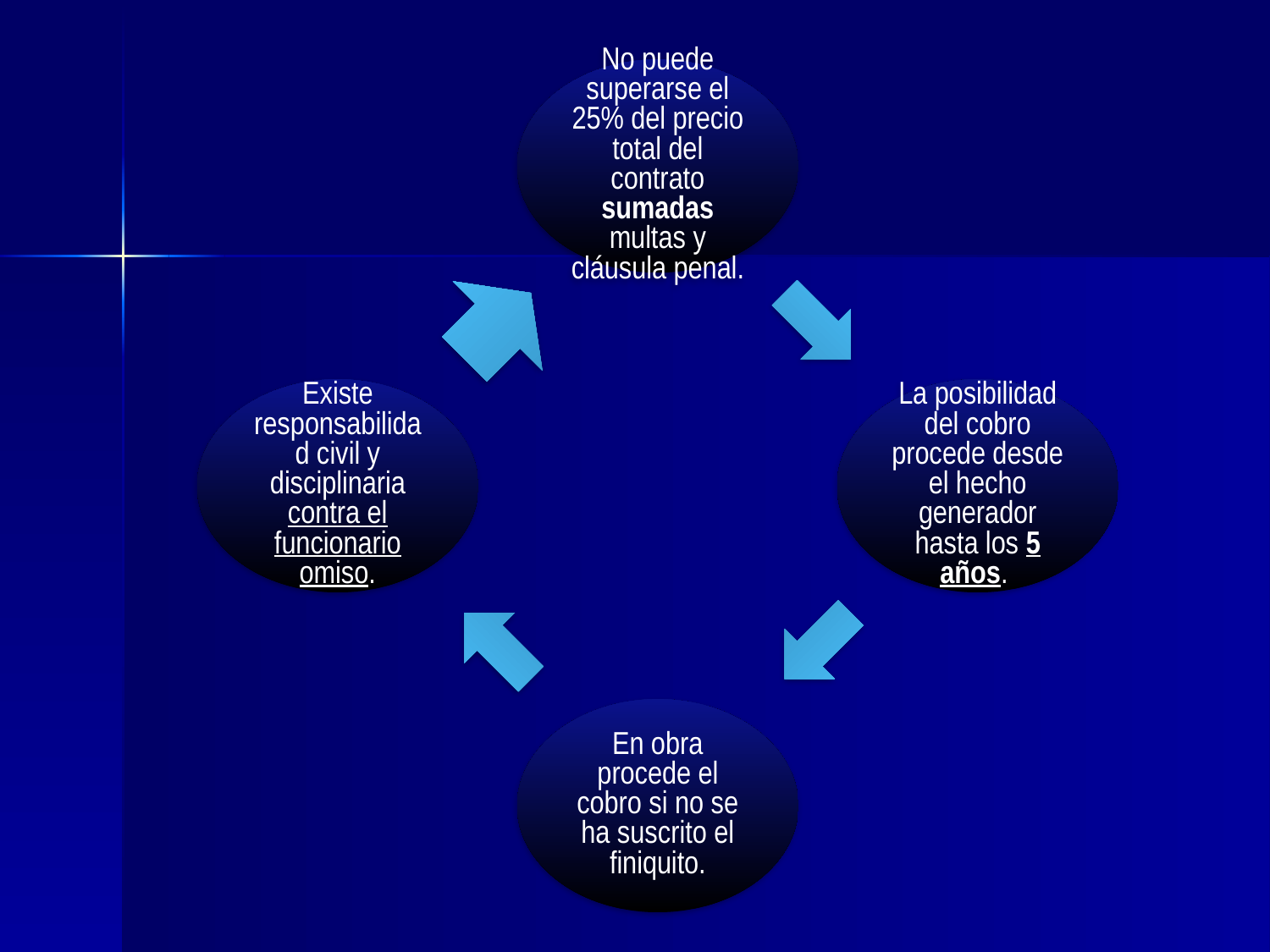

No puede superarse el 25% del precio total del contrato sumadas multas y cláusula penal.
La posibilidad del cobro procede desde el hecho generador hasta los 5 años.
En obra procede el cobro si no se ha suscrito el finiquito.
Existe responsabilidad civil y disciplinaria contra el funcionario omiso.